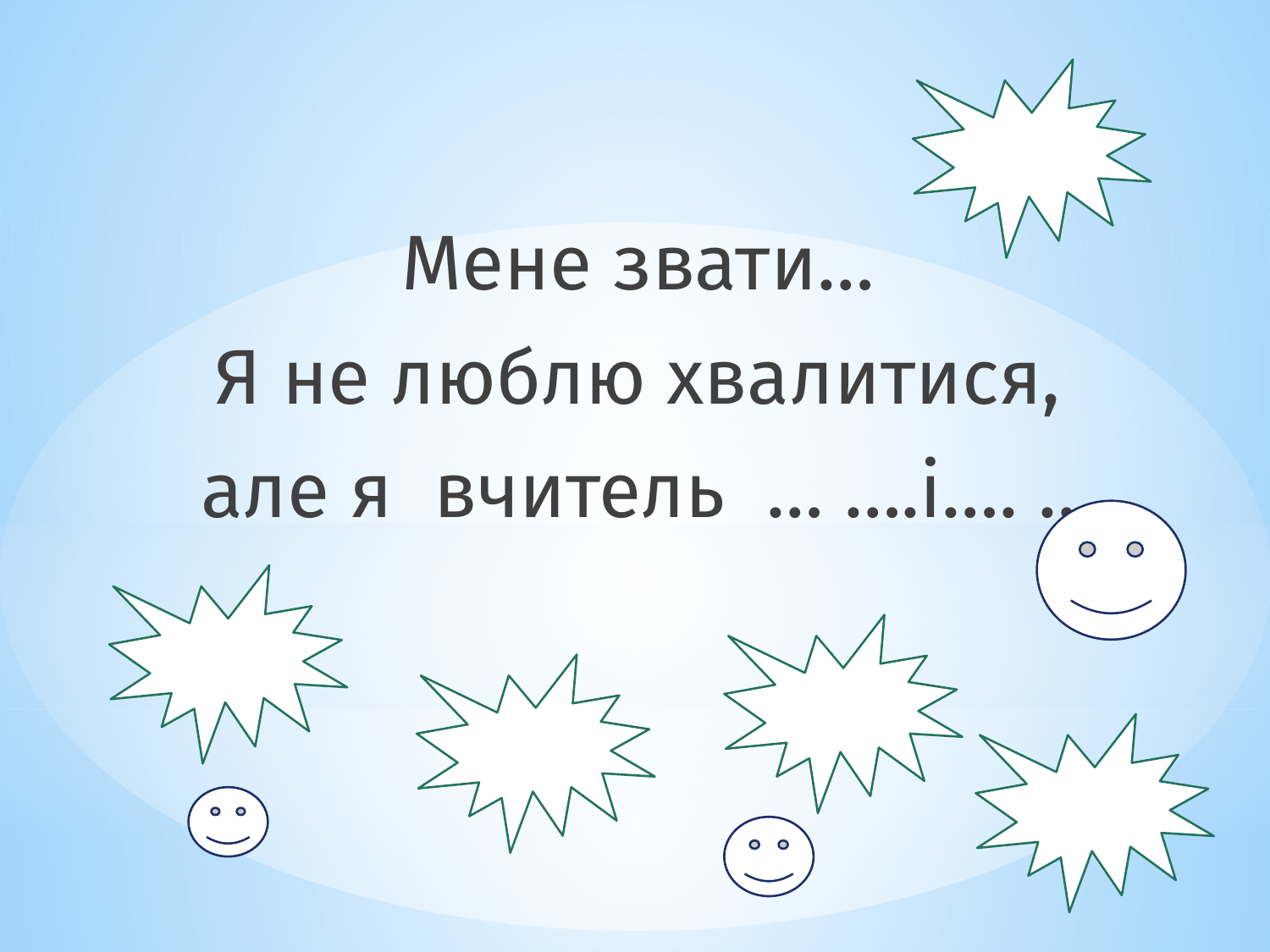

Мене звати…
Я не люблю хвалитися,
 але я  вчитель  … ….і…. …